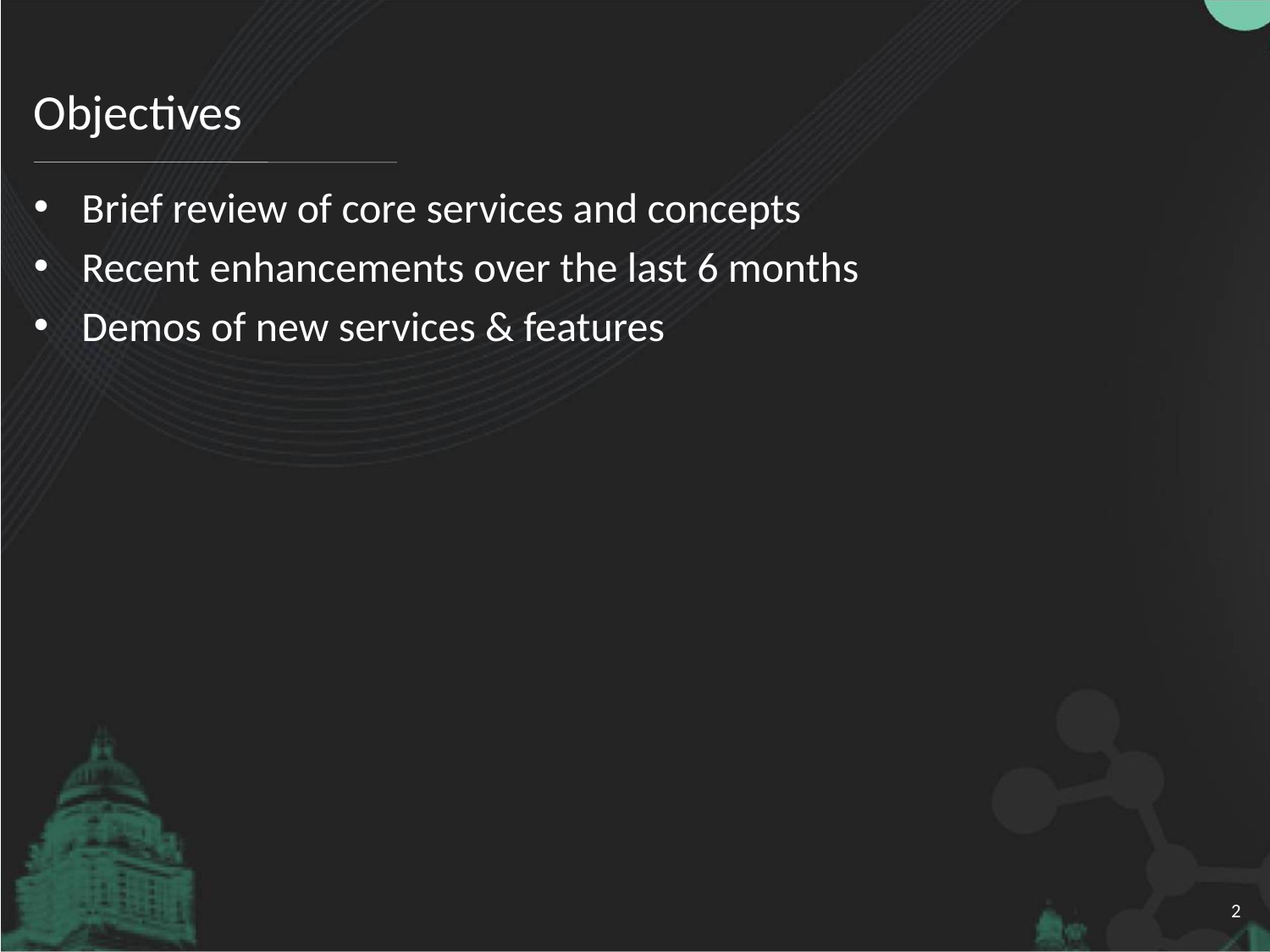

# Objectives
Brief review of core services and concepts
Recent enhancements over the last 6 months
Demos of new services & features
2